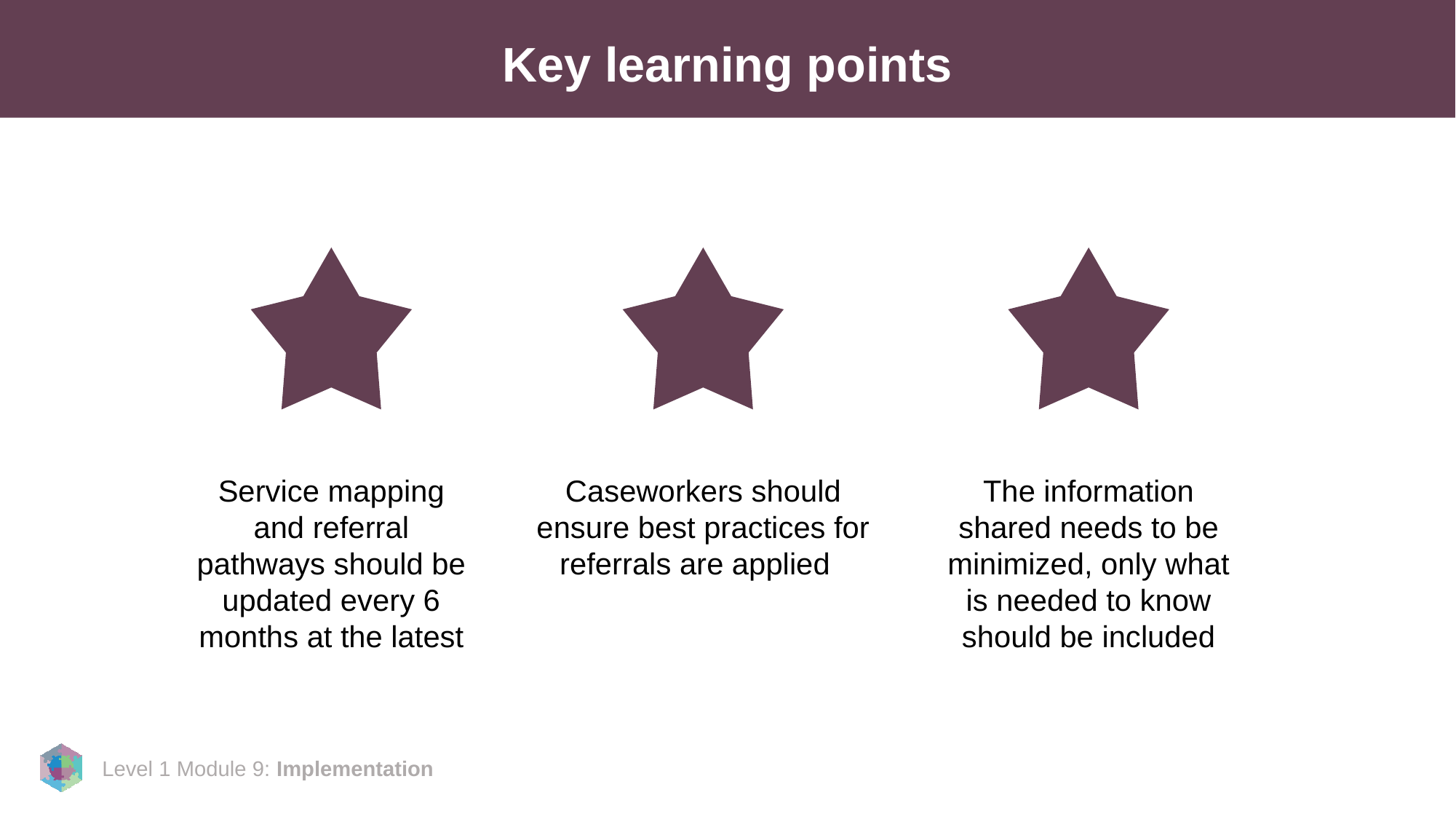

# Key learning points

Service mapping and referral pathways should be updated every 6 months at the latest
Caseworkers should ensure best practices for referrals are applied
The information shared needs to be minimized, only what is needed to know should be included